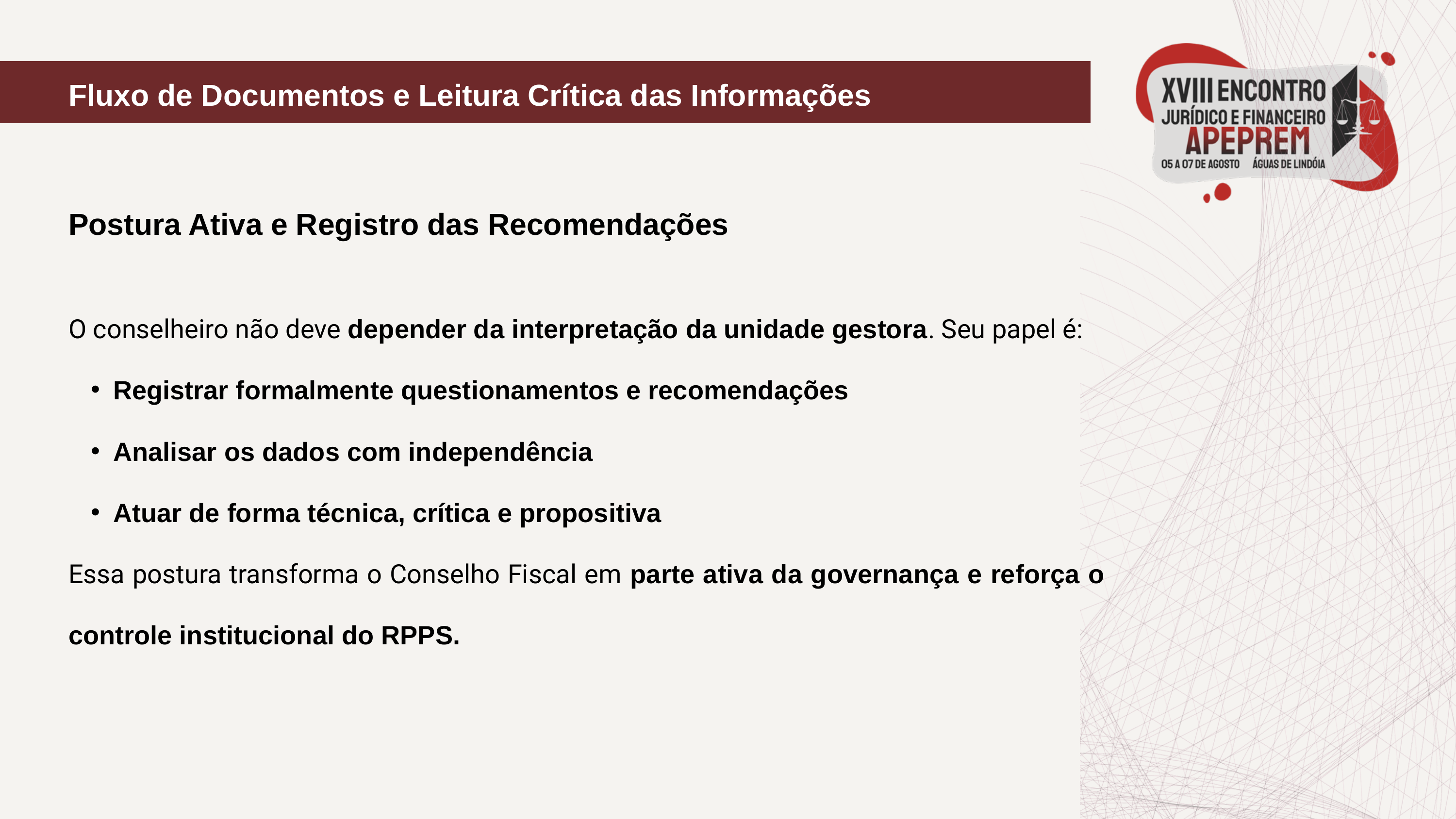

Fluxo de Documentos e Leitura Crítica das Informações
Postura Ativa e Registro das Recomendações
O conselheiro não deve depender da interpretação da unidade gestora. Seu papel é:
Registrar formalmente questionamentos e recomendações
Analisar os dados com independência
Atuar de forma técnica, crítica e propositiva
Essa postura transforma o Conselho Fiscal em parte ativa da governança e reforça o controle institucional do RPPS.